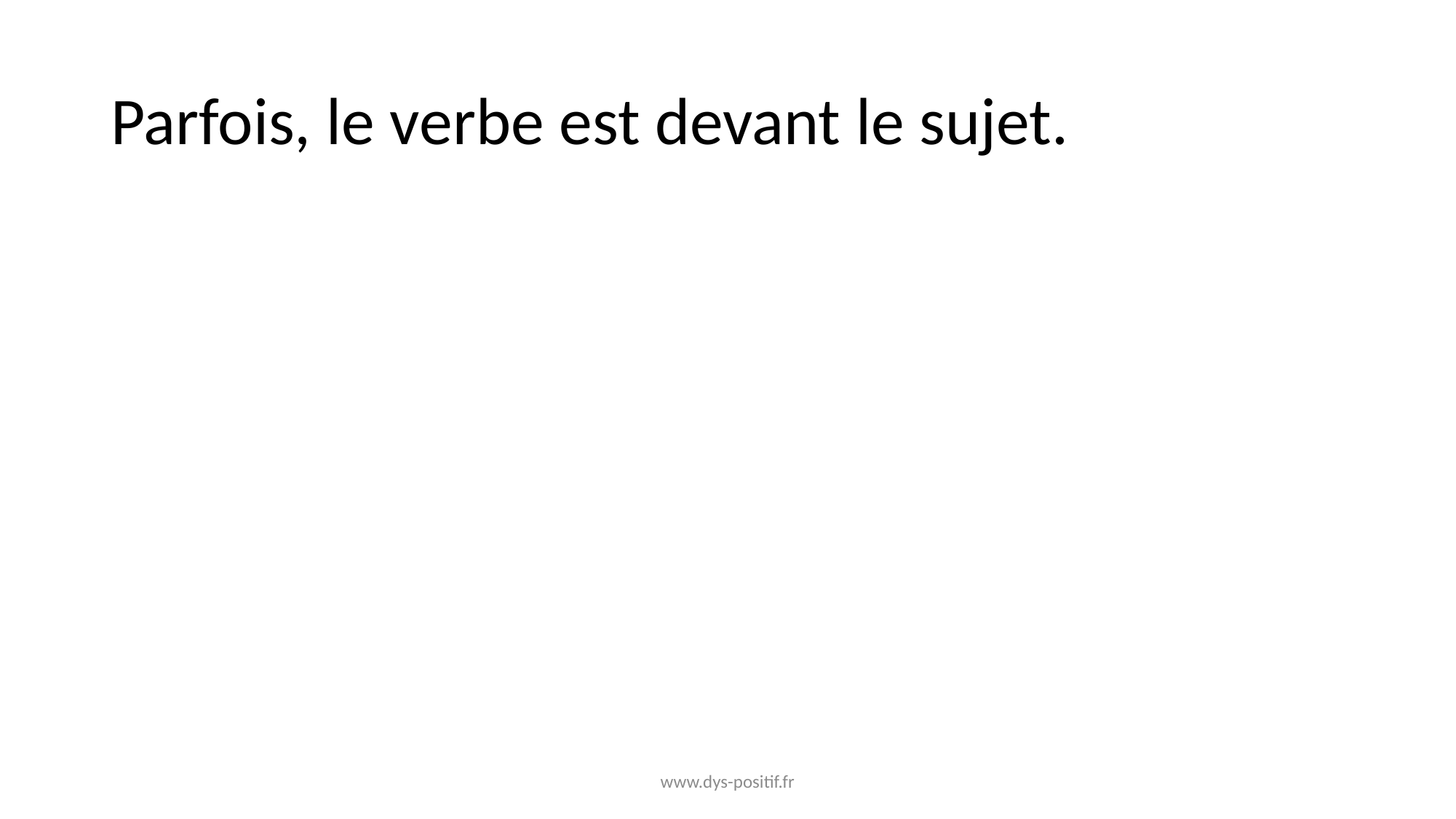

# Parfois, le verbe est devant le sujet.

www.dys-positif.fr